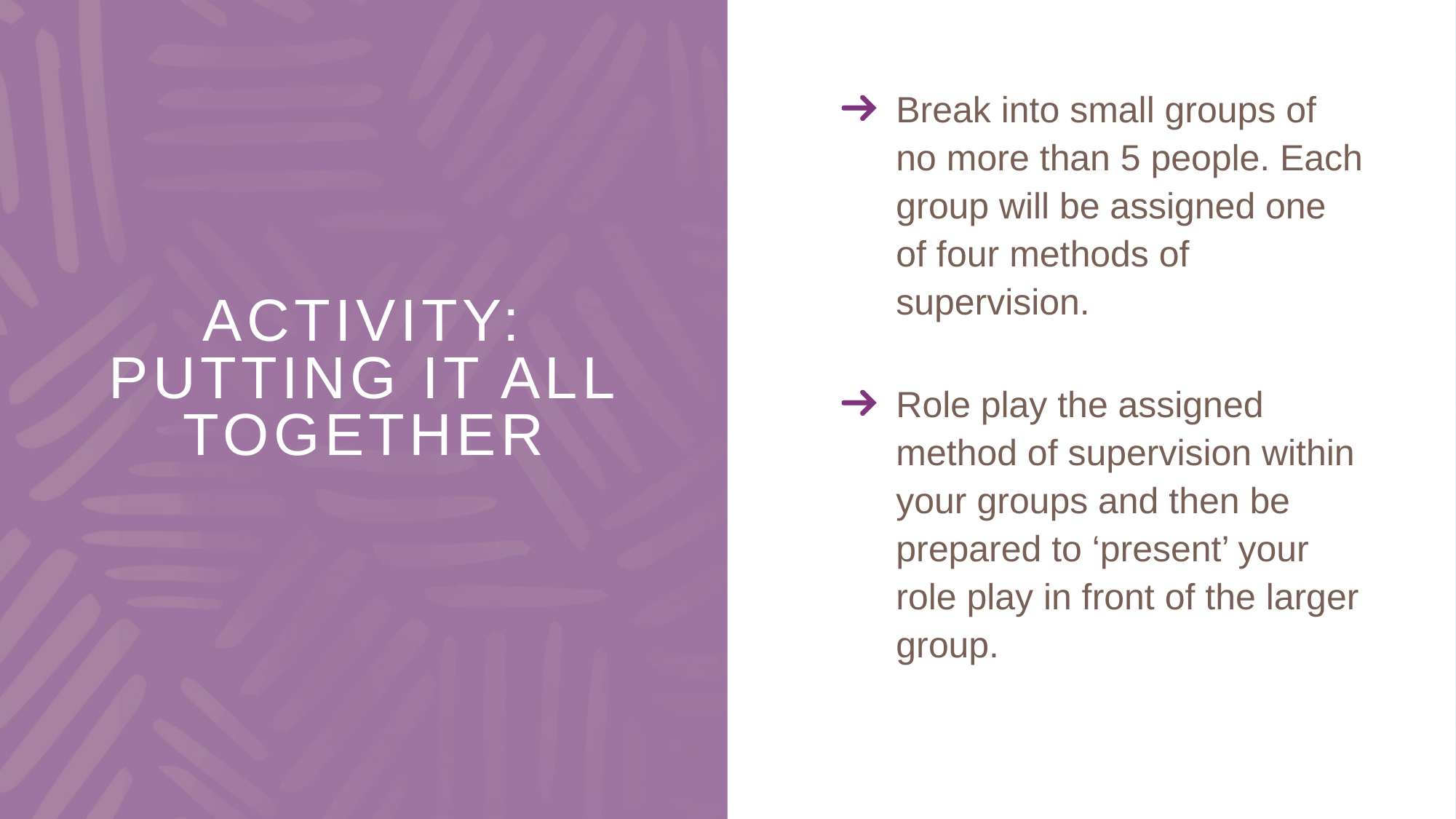

Break into small groups of no more than 5 people. Each group will be assigned one of four methods of supervision.
Role play the assigned method of supervision within your groups and then be prepared to ‘present’ your role play in front of the larger group.

# Activity: putting it all together